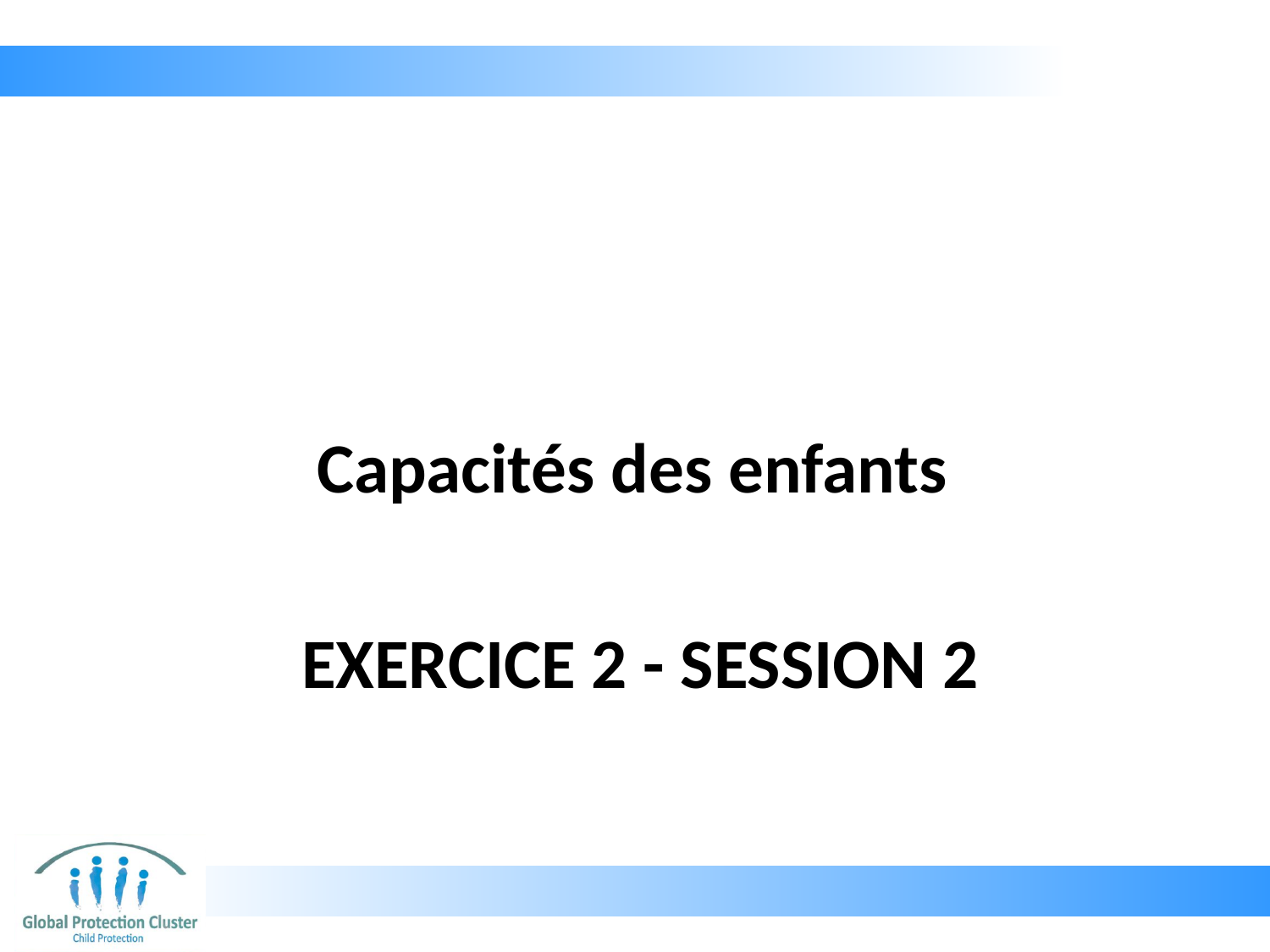

Capacités des enfants

# EXERCICE 2 - SESSION 2